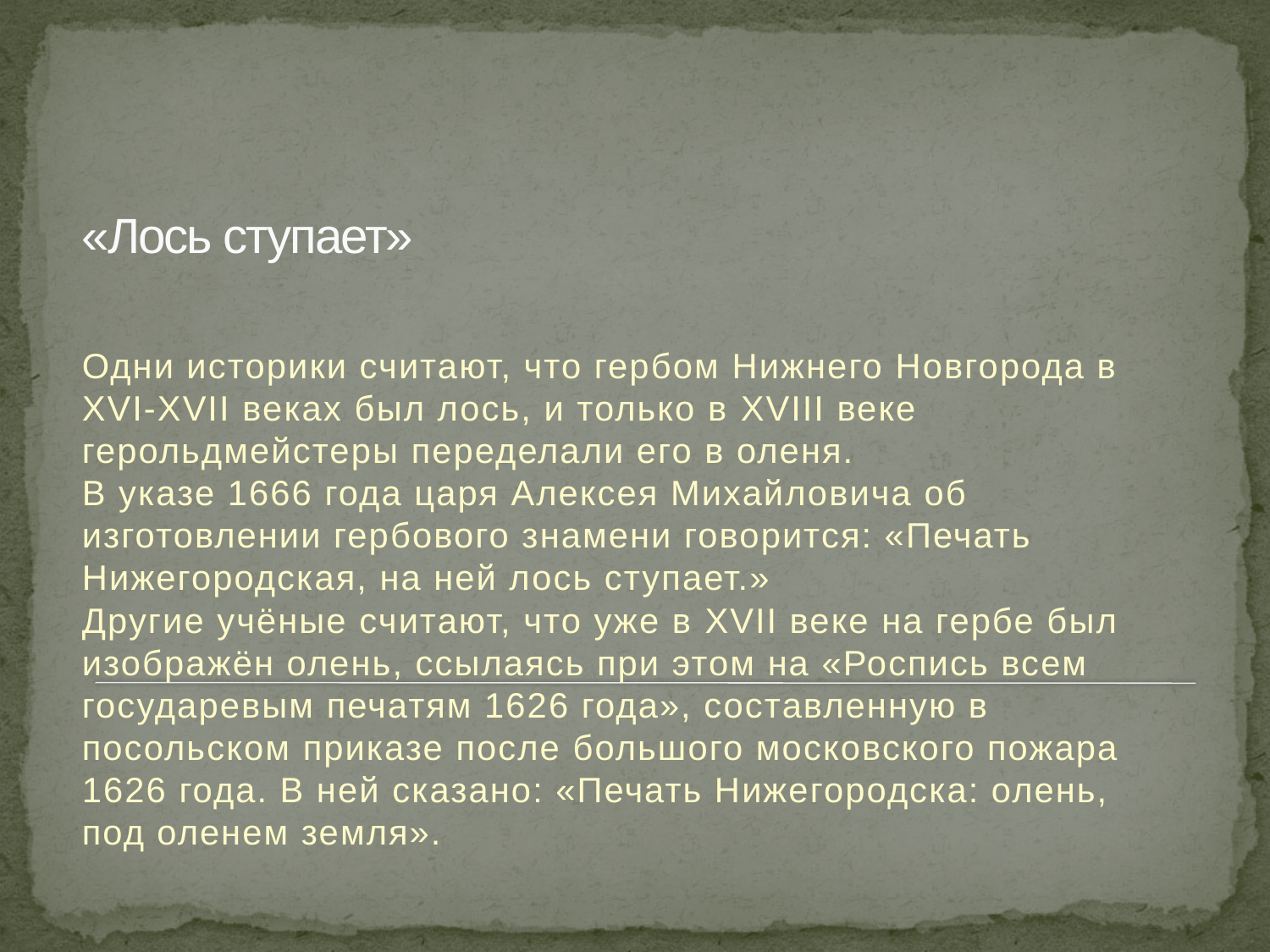

# «Лось ступает»
Одни историки считают, что гербом Нижнего Новгорода в XVI-XVII веках был лось, и только в XVIII веке герольдмейстеры переделали его в оленя.
В указе 1666 года царя Алексея Михайловича об изготовлении гербового знамени говорится: «Печать Нижегородская, на ней лось ступает.»
Другие учёные считают, что уже в XVII веке на гербе был изображён олень, ссылаясь при этом на «Роспись всем государевым печатям 1626 года», составленную в посольском приказе после большого московского пожара 1626 года. В ней сказано: «Печать Нижегородска: олень, под оленем земля».